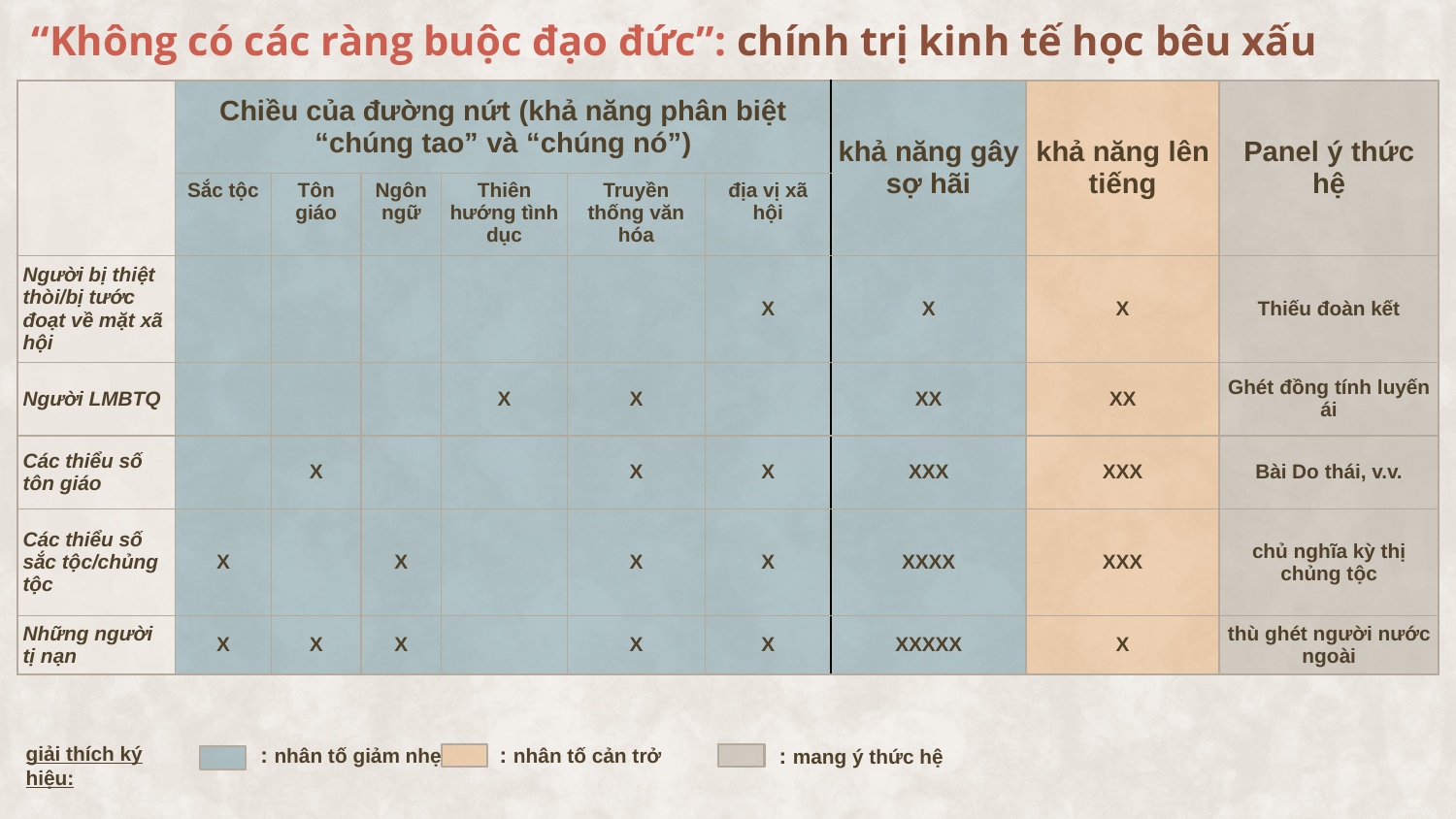

“Không có các ràng buộc đạo đức”: chính trị kinh tế học bêu xấu
|  | Chiều của đường nứt (khả năng phân biệt “chúng tao” và “chúng nó”) |  |  |  |  |  | khả năng gây sợ hãi | khả năng lên tiếng | Panel ý thức hệ |
| --- | --- | --- | --- | --- | --- | --- | --- | --- | --- |
|  | Sắc tộc | Tôn giáo | Ngôn ngữ | Thiên hướng tình dục | Truyền thống văn hóa | địa vị xã hội |  |  |  |
| Người bị thiệt thòi/bị tước đoạt về mặt xã hội |  |  |  |  |  | X | X | X | Thiếu đoàn kết |
| Người LMBTQ |  |  |  | X | X |  | XX | XX | Ghét đồng tính luyến ái |
| Các thiểu số tôn giáo |  | X |  |  | X | X | XXX | XXX | Bài Do thái, v.v. |
| Các thiểu số sắc tộc/chủng tộc | X |  | X |  | X | X | XXXX | XXX | chủ nghĩa kỳ thị chủng tộc |
| Những người tị nạn | X | X | X |  | X | X | XXXXX | X | thù ghét người nước ngoài |
giải thích ký hiệu:
: nhân tố cản trở
: nhân tố giảm nhẹ
: mang ý thức hệ